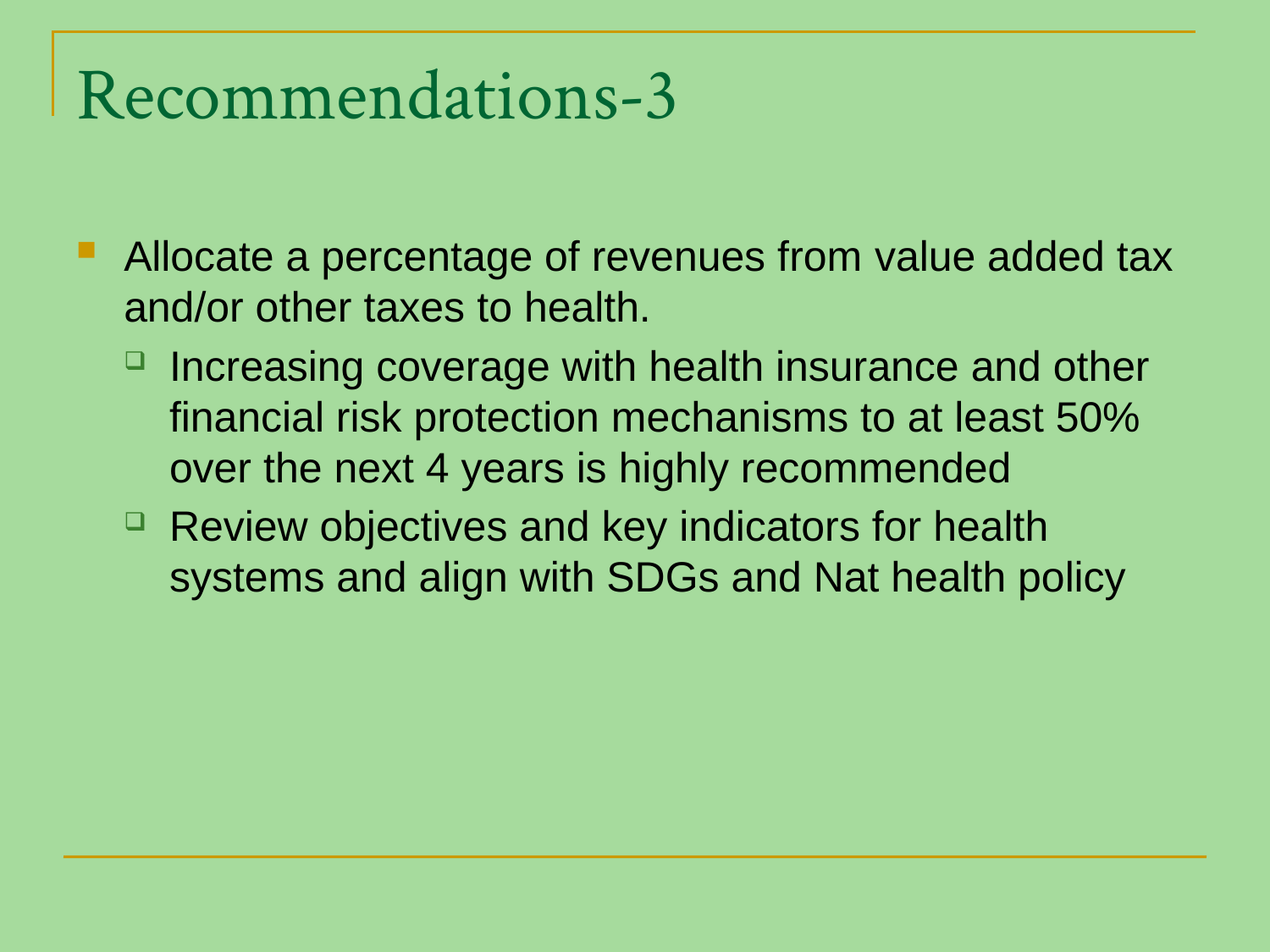

# Recommendations-3
Allocate a percentage of revenues from value added tax and/or other taxes to health.
Increasing coverage with health insurance and other financial risk protection mechanisms to at least 50% over the next 4 years is highly recommended
Review objectives and key indicators for health systems and align with SDGs and Nat health policy